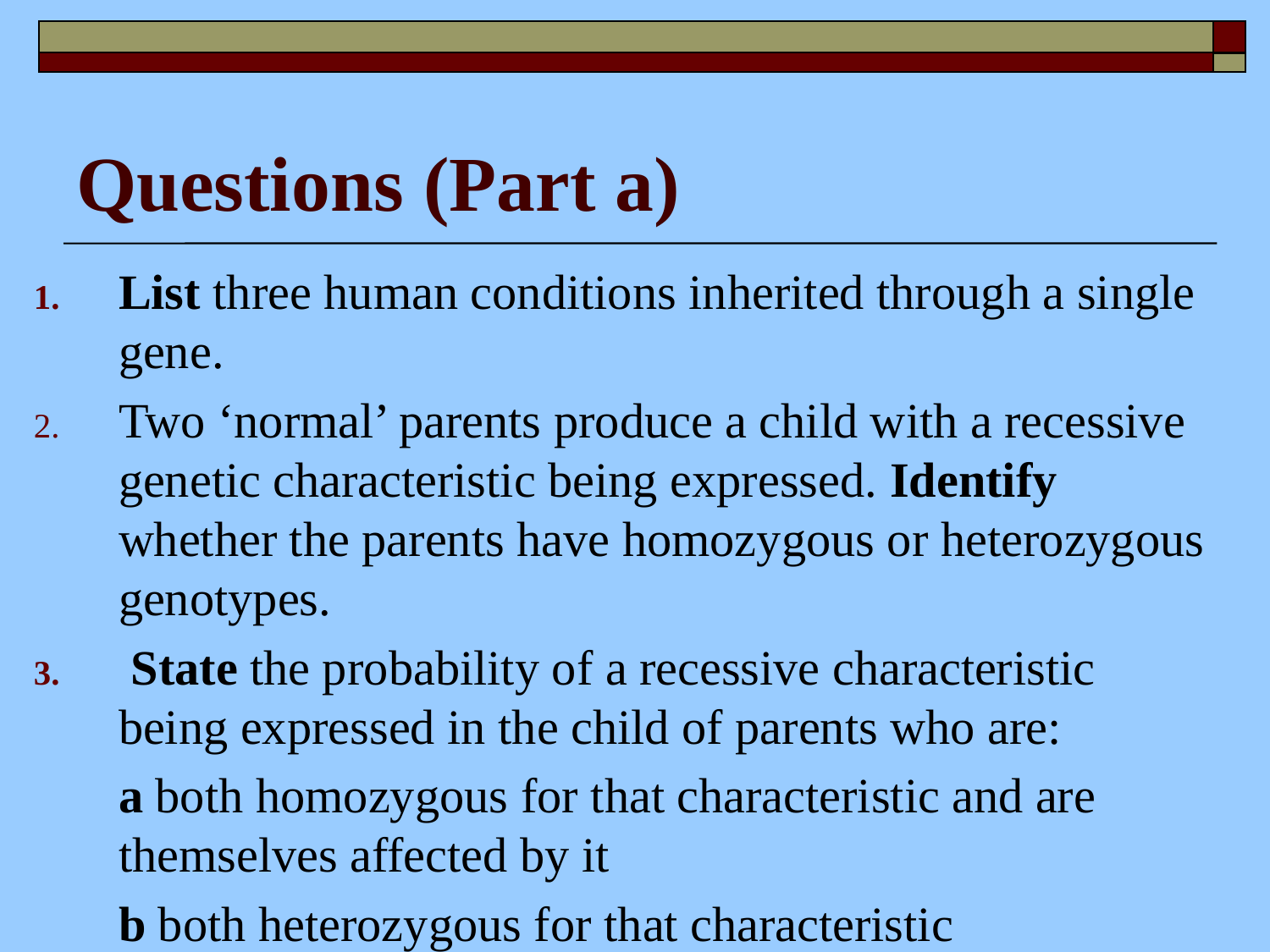

# Questions (Part a)
List three human conditions inherited through a single gene.
Two ‘normal’ parents produce a child with a recessive genetic characteristic being expressed. Identify whether the parents have homozygous or heterozygous genotypes.
 State the probability of a recessive characteristic being expressed in the child of parents who are:
	a both homozygous for that characteristic and are themselves affected by it
	b both heterozygous for that characteristic